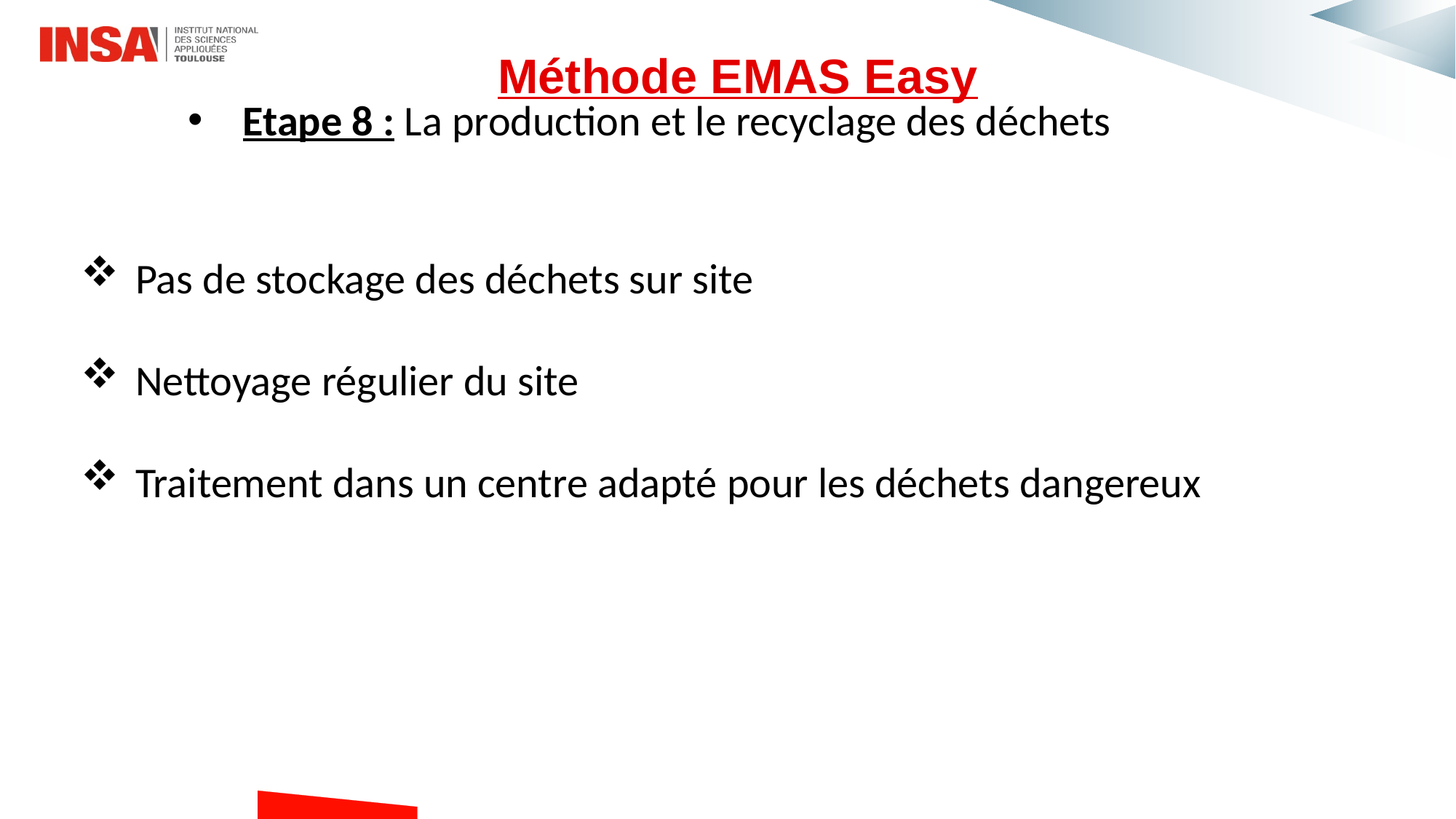

Méthode EMAS Easy

Etape 8 : La production et le recyclage des déchets
Pas de stockage des déchets sur site

Nettoyage régulier du site

Traitement dans un centre adapté pour les déchets dangereux